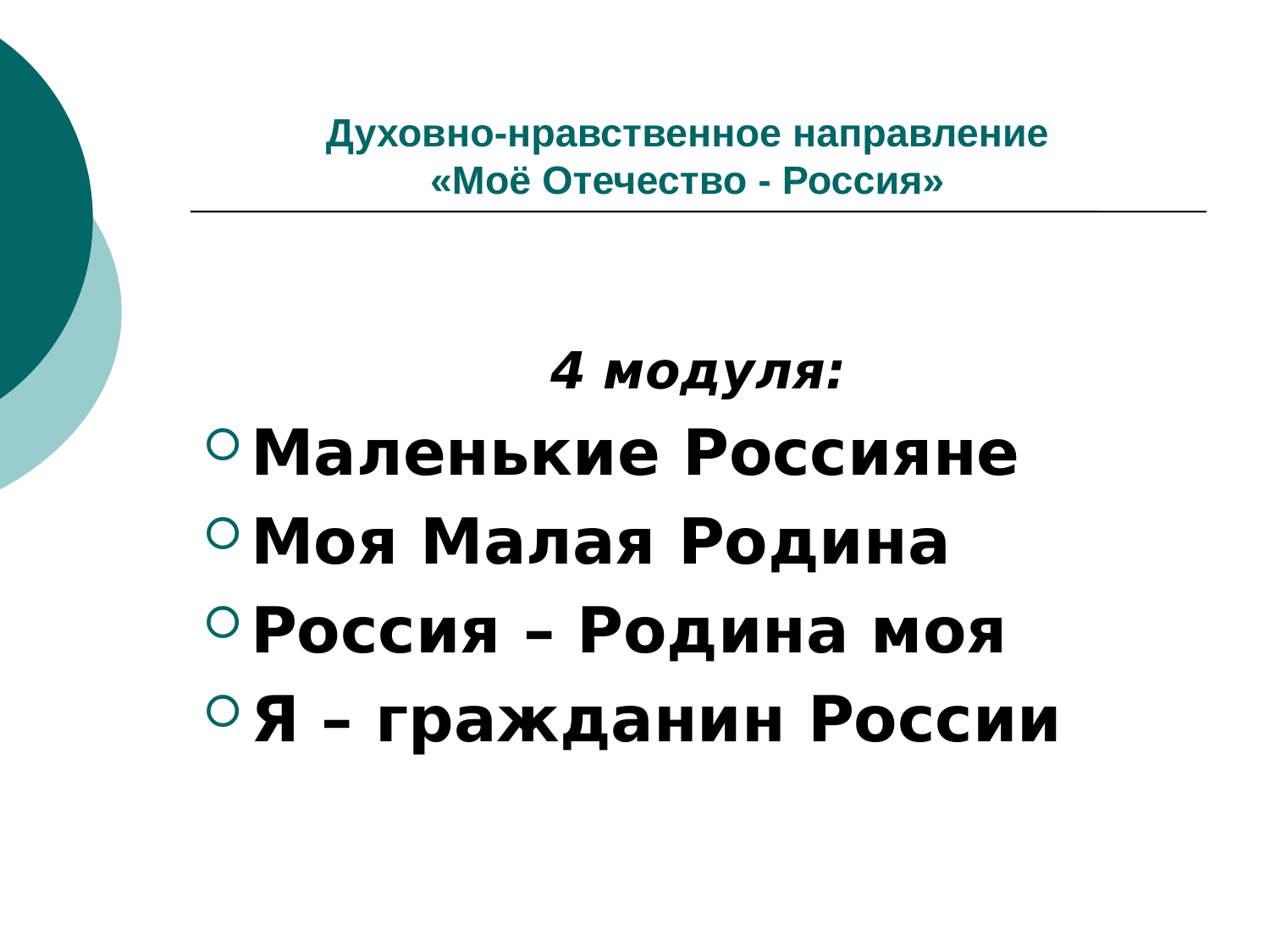

Духовно-нравственное направление
«Моё Отечество - Россия»
4 модуля:
Маленькие Россияне
Моя Малая Родина
Россия – Родина моя
Я – гражданин России